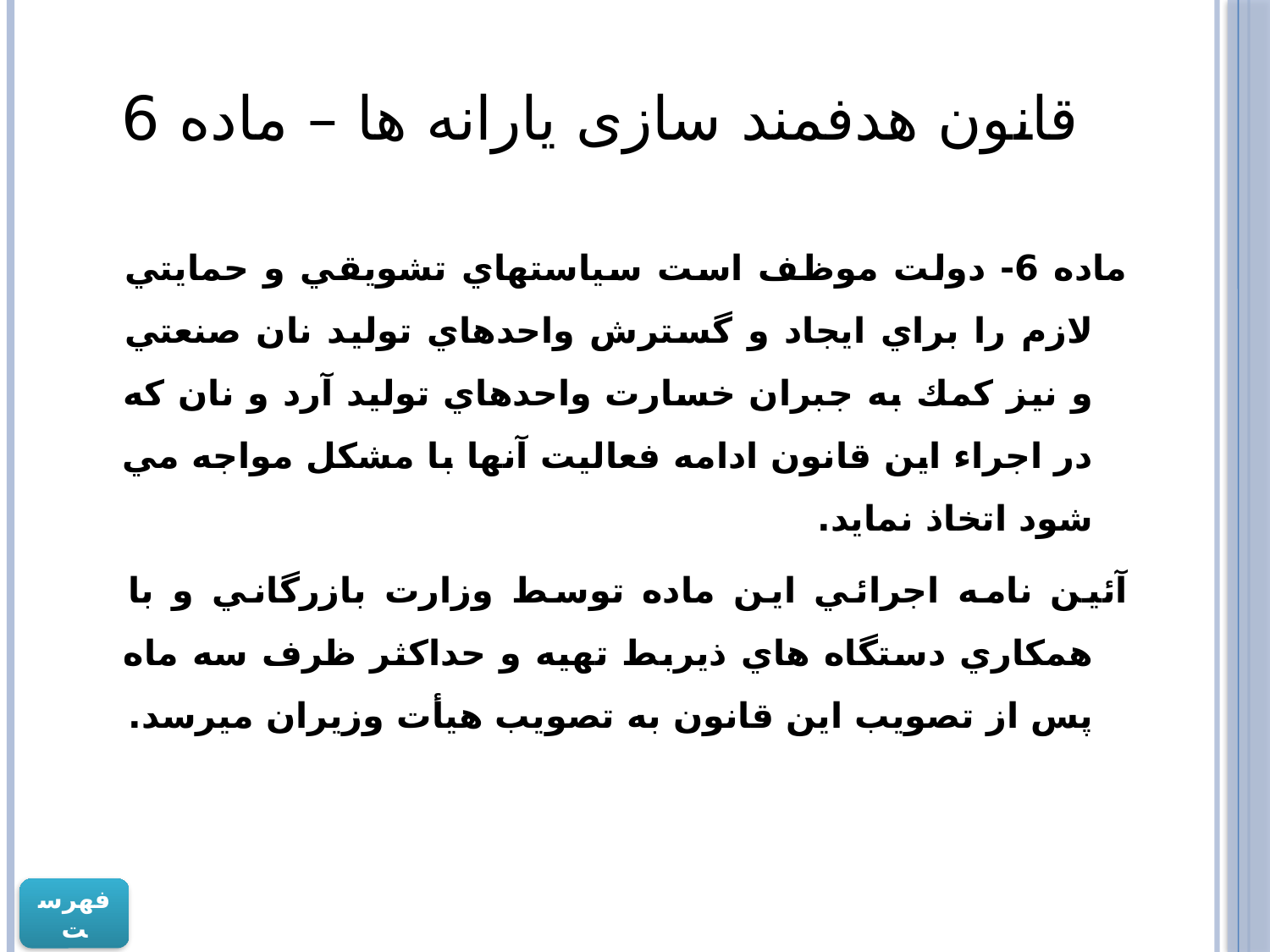

# قانون هدفمند سازی یارانه ها – ماده 6
ماده 6- دولت موظف است سياستهاي تشويقي و حمايتي لازم را براي ايجاد و گسترش واحدهاي توليد نان صنعتي و نيز كمك به جبران خسارت واحدهاي توليد آرد و نان كه در اجراء اين قانون ادامه فعاليت آنها با مشكل مواجه مي شود اتخاذ نمايد.
آئين نامه اجرائي اين ماده توسط وزارت بازرگاني و با همكاري دستگاه هاي ذيربط تهيه و حداكثر ظرف سه ماه پس از تصويب اين قانون به تصويب هيأت وزيران ميرسد.
فهرست